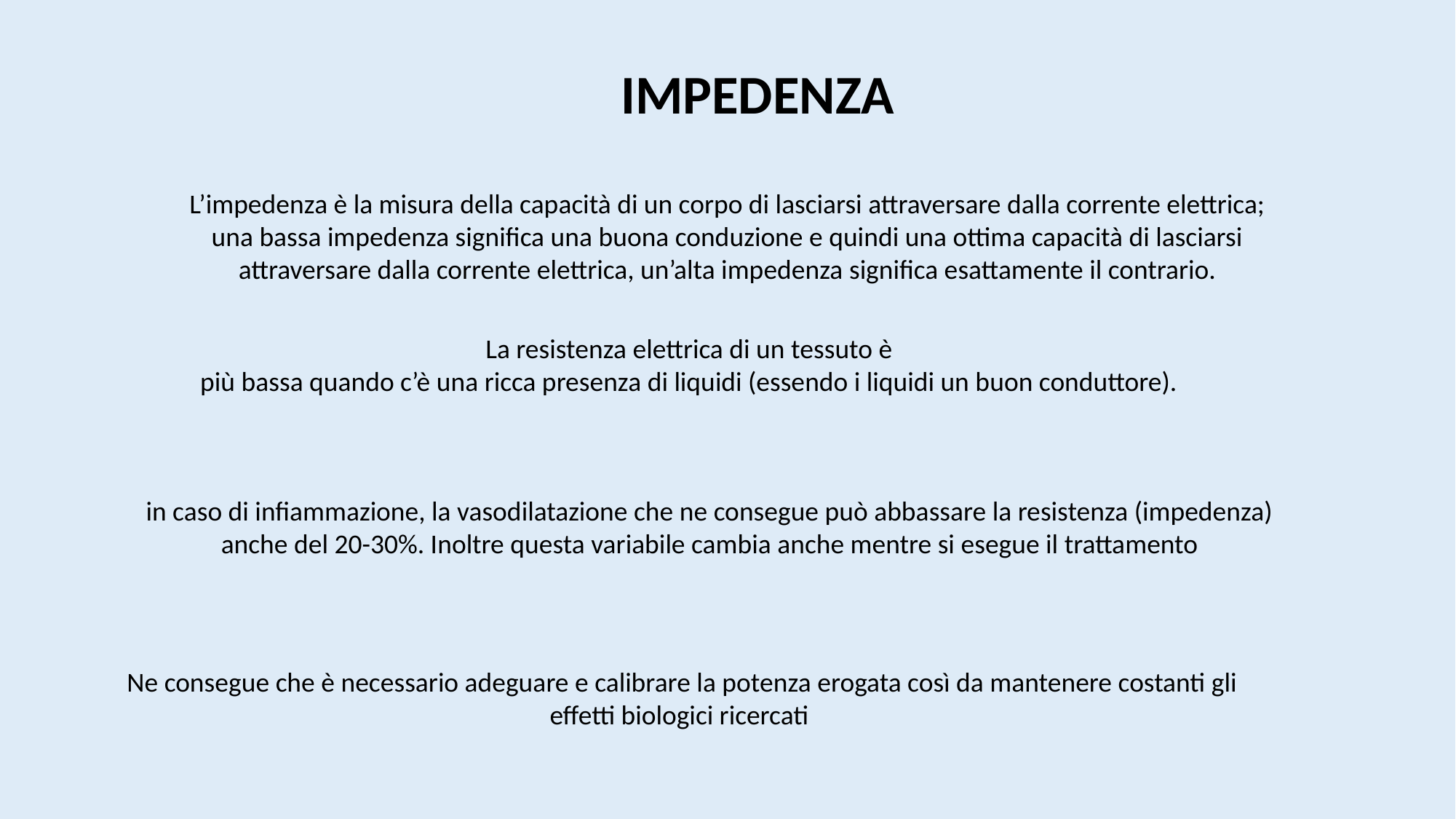

# IMPEDENZA
L’impedenza è la misura della capacità di un corpo di lasciarsi attraversare dalla corrente elettrica; una bassa impedenza significa una buona conduzione e quindi una ottima capacità di lasciarsi attraversare dalla corrente elettrica, un’alta impedenza significa esattamente il contrario.
La resistenza elettrica di un tessuto è
più bassa quando c’è una ricca presenza di liquidi (essendo i liquidi un buon conduttore).
in caso di infiammazione, la vasodilatazione che ne consegue può abbassare la resistenza (impedenza) anche del 20-30%. Inoltre questa variabile cambia anche mentre si esegue il trattamento
Ne consegue che è necessario adeguare e calibrare la potenza erogata così da mantenere costanti gli effetti biologici ricercati